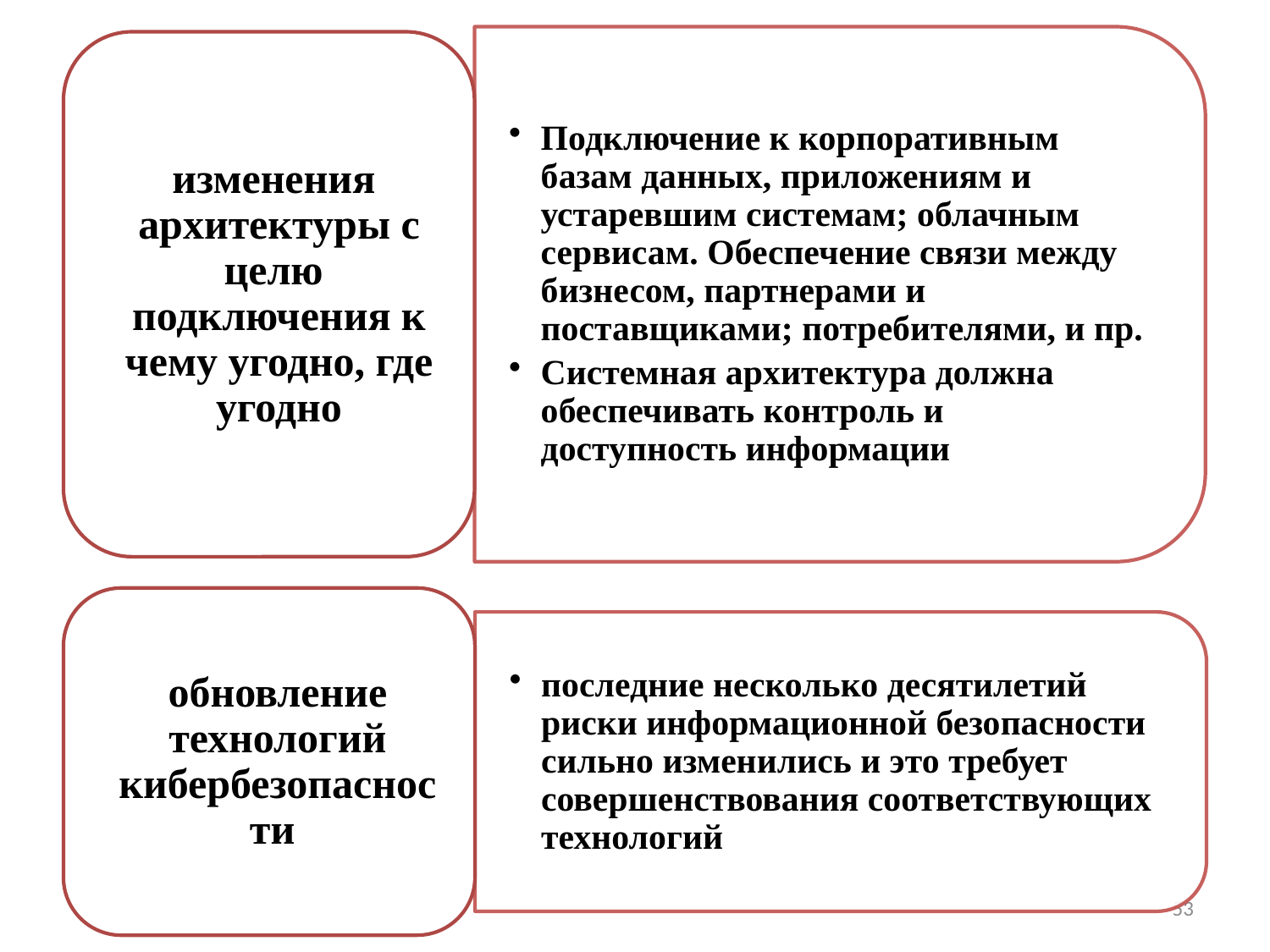

Подключение к корпоративным базам данных, приложениям и устаревшим системам; облачным сервисам. Обеспечение связи между бизнесом, партнерами и поставщиками; потребителями, и пр.
Системная архитектура должна обеспечивать контроль и доступность информации
изменения  архитектуры с целю  подключения к чему угодно, где угодно
последние несколько десятилетий риски информационной безопасности сильно изменились и это требует совершенствования соответствующих технологий
обновление технологий кибербезопасности
53